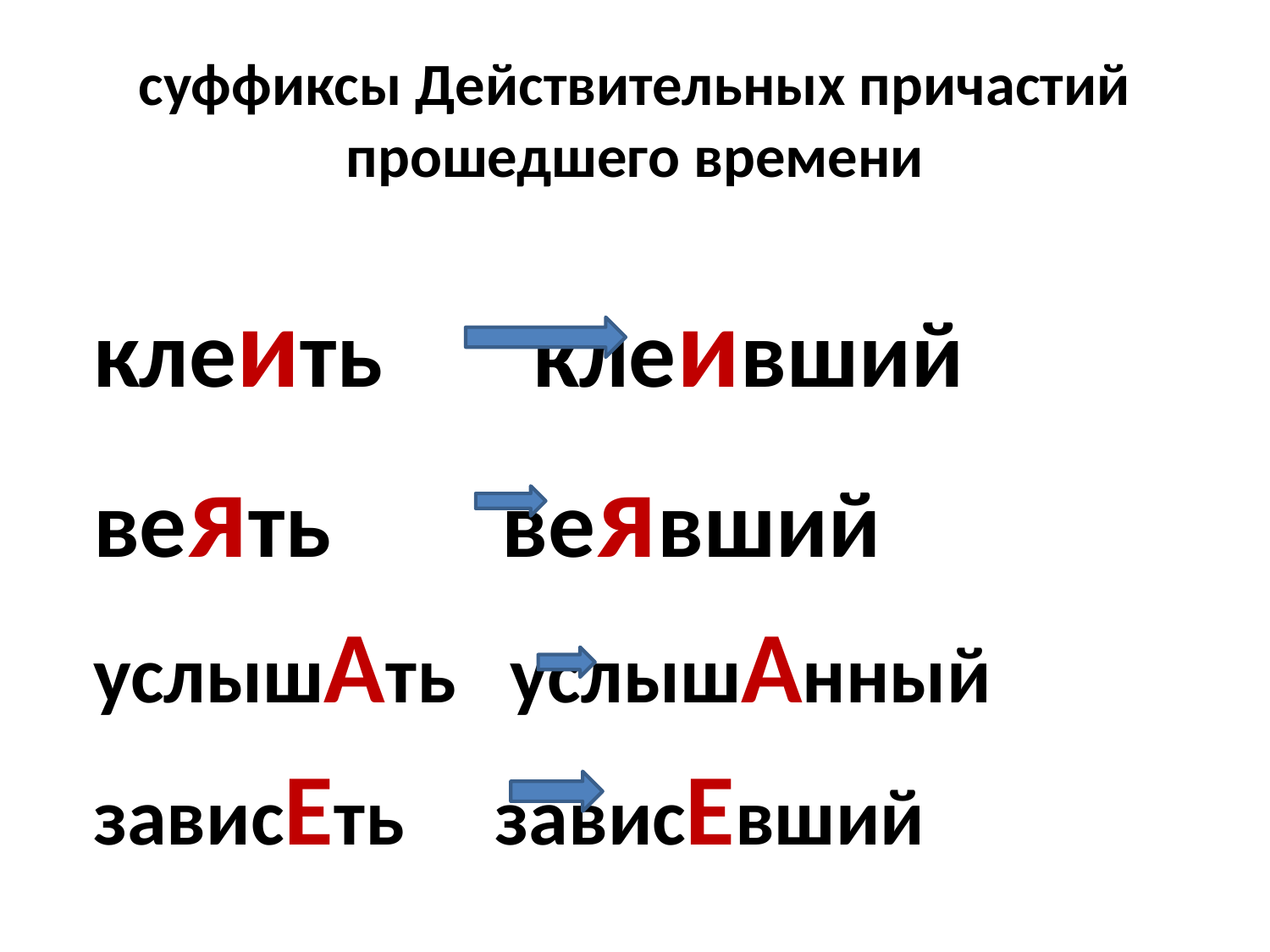

# суффиксы Действительных причастий прошедшего времени
клеить       клеивший
веять        веявший
услышАть   услышАнный
зависЕть     зависЕвший